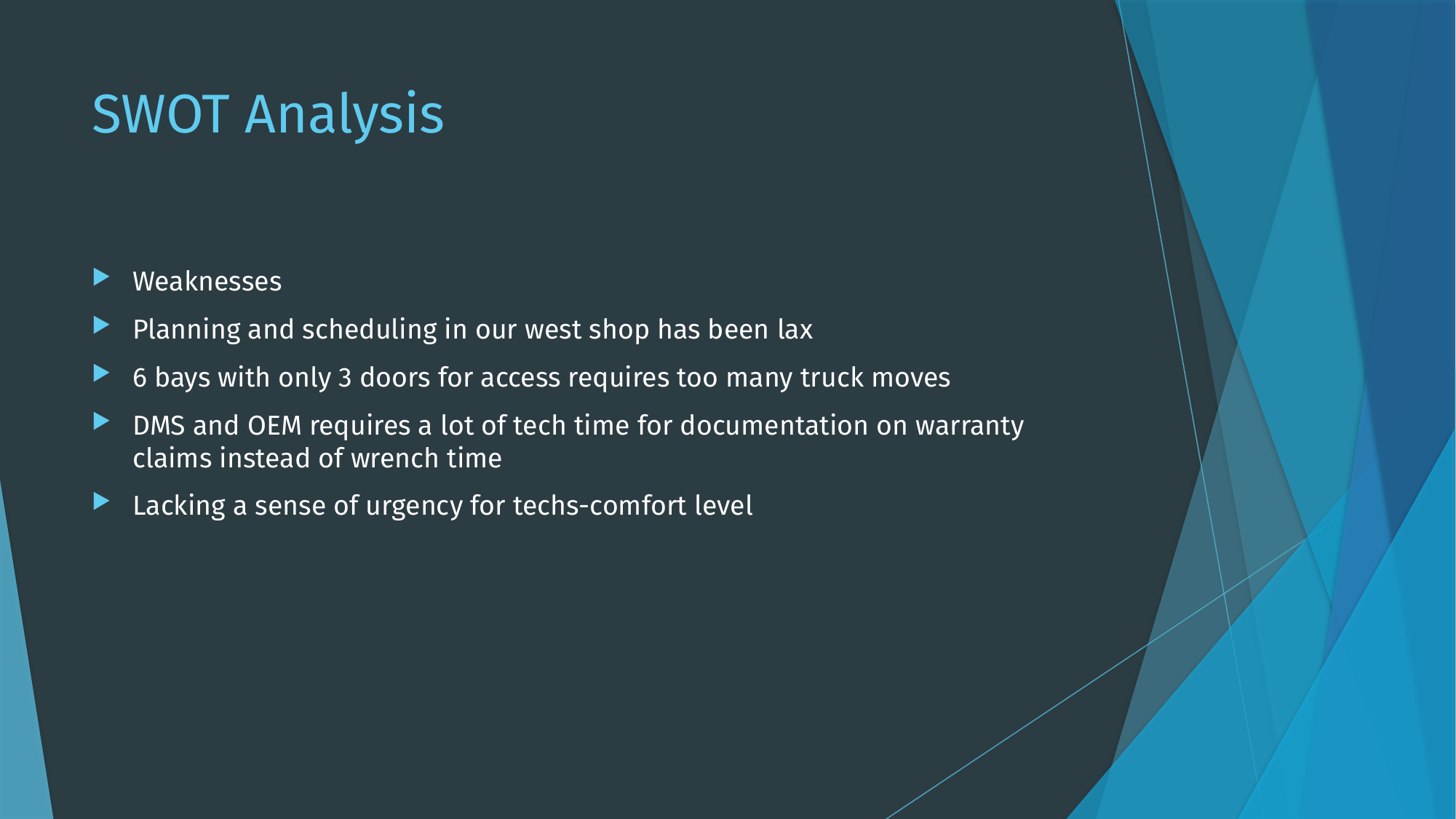

# SWOT Analysis
Weaknesses
Planning and scheduling in our west shop has been lax
6 bays with only 3 doors for access requires too many truck moves
DMS and OEM requires a lot of tech time for documentation on warranty claims instead of wrench time
Lacking a sense of urgency for techs-comfort level